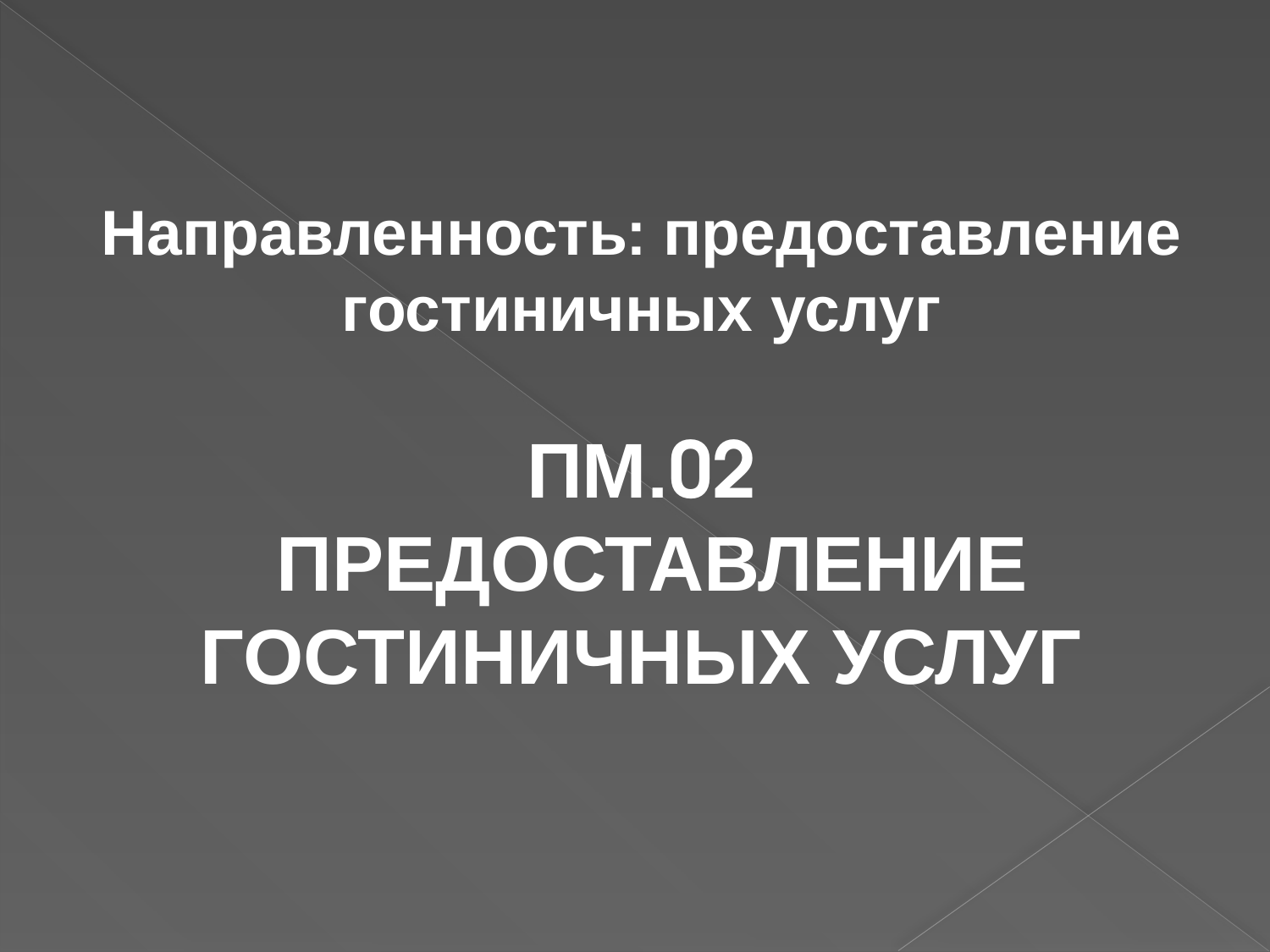

Направленность: предоставление гостиничных услуг

ПМ.02
 ПРЕДОСТАВЛЕНИЕ ГОСТИНИЧНЫХ УСЛУГ